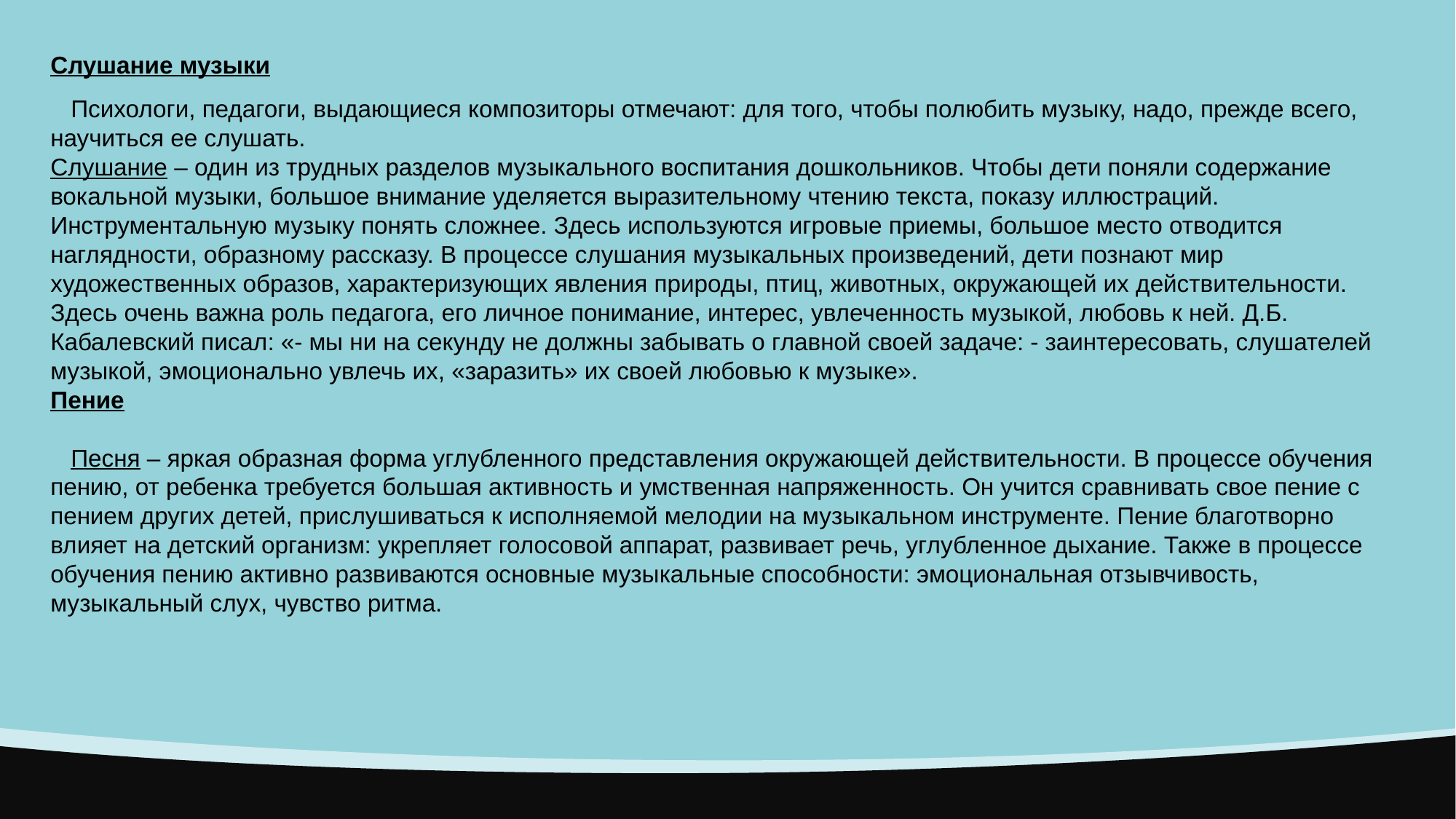

Слушание музыки
   Психологи, педагоги, выдающиеся композиторы отмечают: для того, чтобы полюбить музыку, надо, прежде всего, научиться ее слушать.
Слушание – один из трудных разделов музыкального воспитания дошкольников. Чтобы дети поняли содержание вокальной музыки, большое внимание уделяется выразительному чтению текста, показу иллюстраций. Инструментальную музыку понять сложнее. Здесь используются игровые приемы, большое место отводится наглядности, образному рассказу. В процессе слушания музыкальных произведений, дети познают мир художественных образов, характеризующих явления природы, птиц, животных, окружающей их действительности. Здесь очень важна роль педагога, его личное понимание, интерес, увлеченность музыкой, любовь к ней. Д.Б. Кабалевский писал: «- мы ни на секунду не должны забывать о главной своей задаче: - заинтересовать, слушателей музыкой, эмоционально увлечь их, «заразить» их своей любовью к музыке».
Пение

   Песня – яркая образная форма углубленного представления окружающей действительности. В процессе обучения пению, от ребенка требуется большая активность и умственная напряженность. Он учится сравнивать свое пение с пением других детей, прислушиваться к исполняемой мелодии на музыкальном инструменте. Пение благотворно влияет на детский организм: укрепляет голосовой аппарат, развивает речь, углубленное дыхание. Также в процессе обучения пению активно развиваются основные музыкальные способности: эмоциональная отзывчивость, музыкальный слух, чувство ритма.